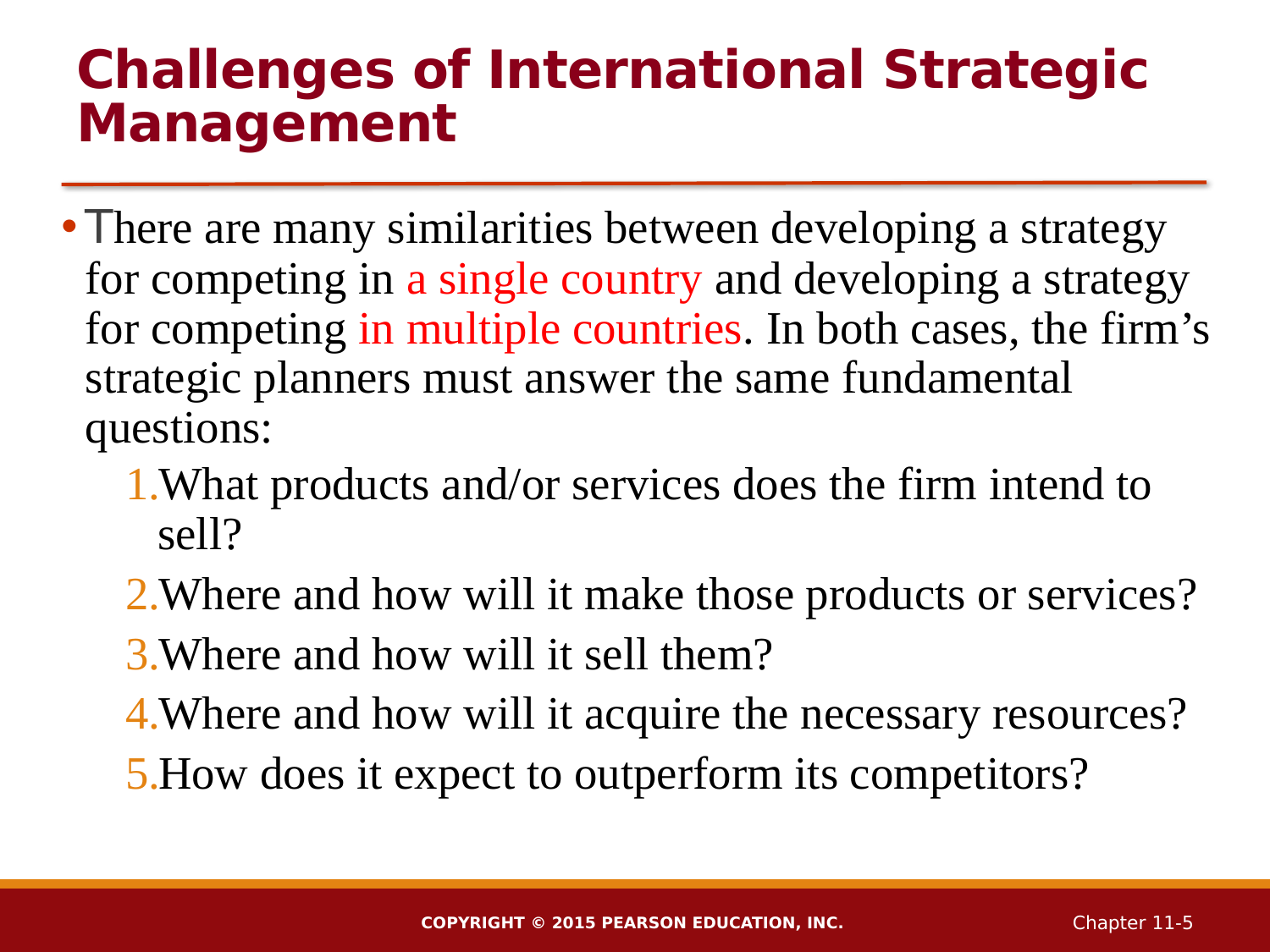

# Challenges of International Strategic Management
There are many similarities between developing a strategy for competing in a single country and developing a strategy for competing in multiple countries. In both cases, the firm’s strategic planners must answer the same fundamental questions:
What products and/or services does the firm intend to sell?
Where and how will it make those products or services?
Where and how will it sell them?
Where and how will it acquire the necessary resources?
How does it expect to outperform its competitors?

Copyright © 2015 Pearson Education, Inc.
 Chapter 11-5